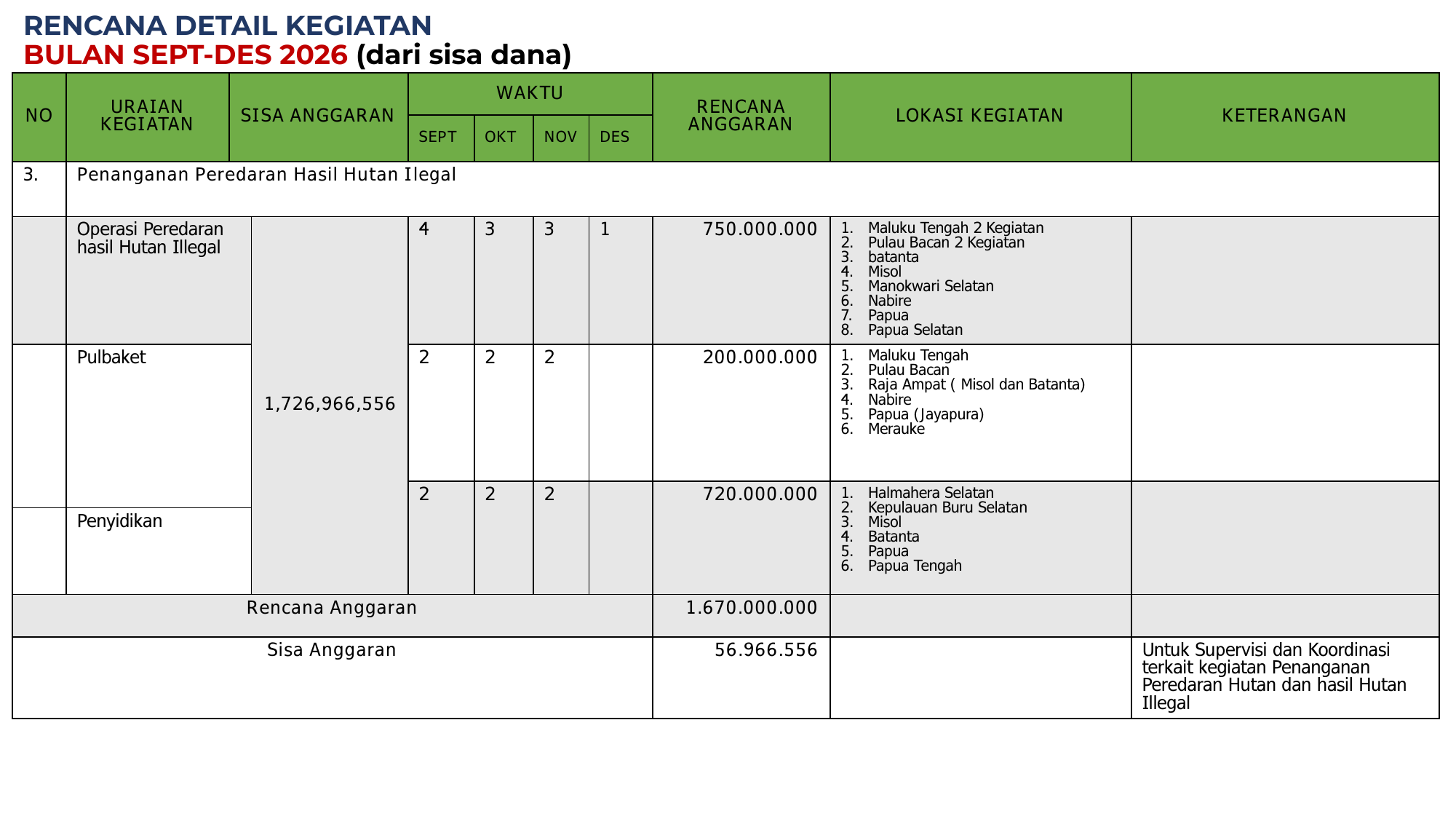

# RENCANA DETAIL KEGIATAN BULAN SEPT-DES 2026 (dari sisa dana)
| NO | URAIAN KEGIATAN | SISA ANGGARAN |  | WAKTU | WAKTU |  |  | RENCANA ANGGARAN | LOKASI KEGIATAN | KETERANGAN |
| --- | --- | --- | --- | --- | --- | --- | --- | --- | --- | --- |
|  |  |  |  | SEPT | OKT | NOV | DES |  |  |  |
| 3. | Penanganan Peredaran Hasil Hutan Ilegal |  |  |  |  |  |  |  |  |  |
|  | Operasi Peredaran hasil Hutan Illegal | 1,485,409,380 | 1,726,966,556 | 4 | 3 | 3 | 1 | 750.000.000 | Maluku Tengah 2 Kegiatan Pulau Bacan 2 Kegiatan batanta Misol Manokwari Selatan Nabire Papua Papua Selatan |  |
|  | Pulbaket |  |  | 2 | 2 | 2 |  | 200.000.000 | Maluku Tengah Pulau Bacan Raja Ampat ( Misol dan Batanta) Nabire Papua (Jayapura) Merauke |  |
|  |  |  |  | 2 | 2 | 2 |  | 720.000.000 | Halmahera Selatan Kepulauan Buru Selatan Misol Batanta Papua Papua Tengah |  |
|  | Penyidikan |  |  |  |  |  |  |  |  |  |
| Rencana Anggaran |  |  |  |  |  |  |  | 1.670.000.000 |  |  |
| Sisa Anggaran |  |  |  |  |  |  |  | 56.966.556 |  | Untuk Supervisi dan Koordinasi terkait kegiatan Penanganan Peredaran Hutan dan hasil Hutan Illegal |